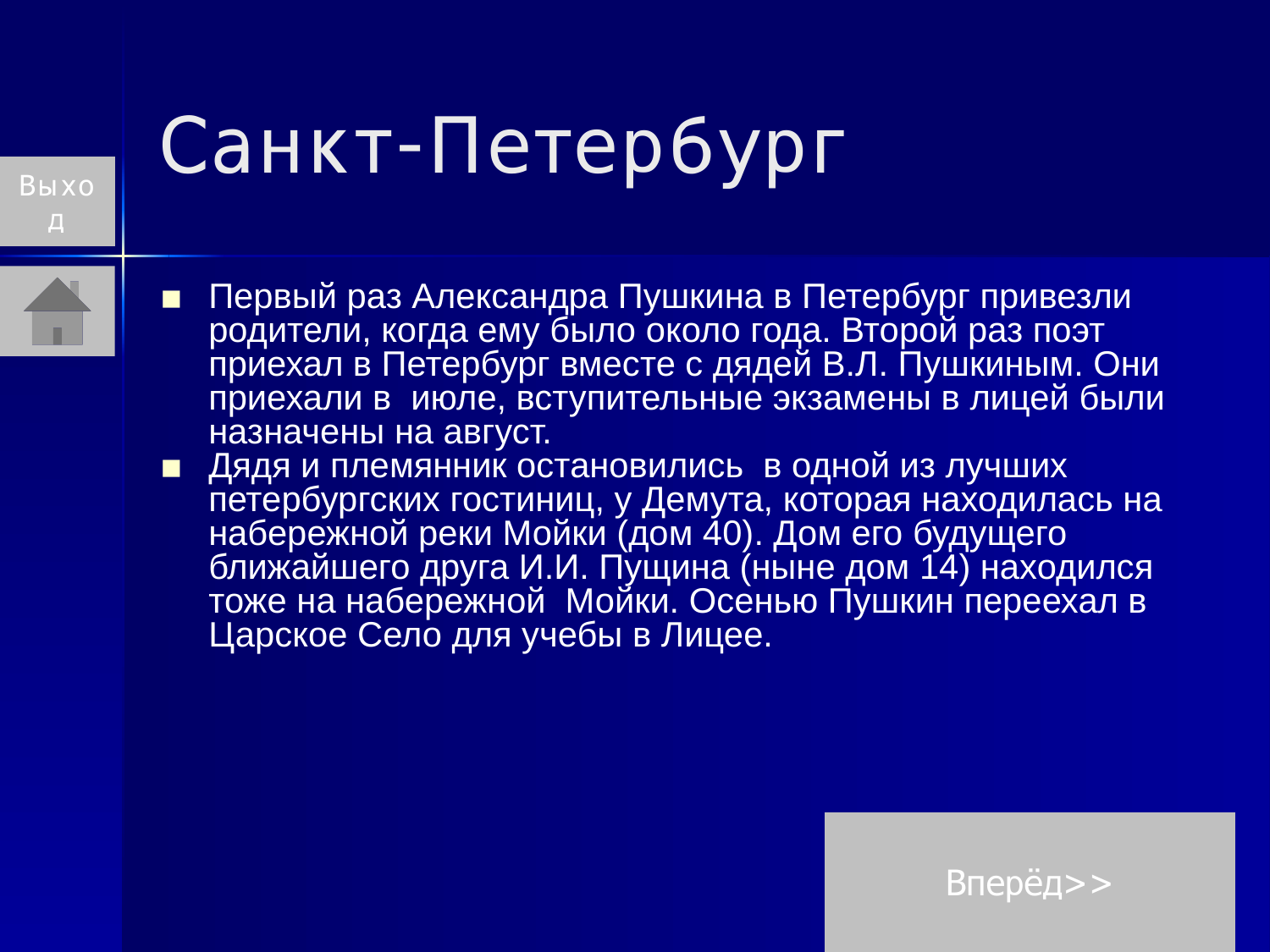

# Санкт-Петербург
Выход

Первый раз Александра Пушкина в Петербург привезли родители, когда ему было около года. Второй раз поэт приехал в Петербург вместе с дядей В.Л. Пушкиным. Они приехали в  июле, вступительные экзамены в лицей были назначены на август.
Дядя и племянник остановились  в одной из лучших петербургских гостиниц, у Демута, которая находилась на  набережной реки Мойки (дом 40). Дом его будущего ближайшего друга И.И. Пущина (ныне дом 14) находился тоже на набережной  Мойки. Осенью Пушкин переехал в Царское Село для учебы в Лицее.
Вперёд>>